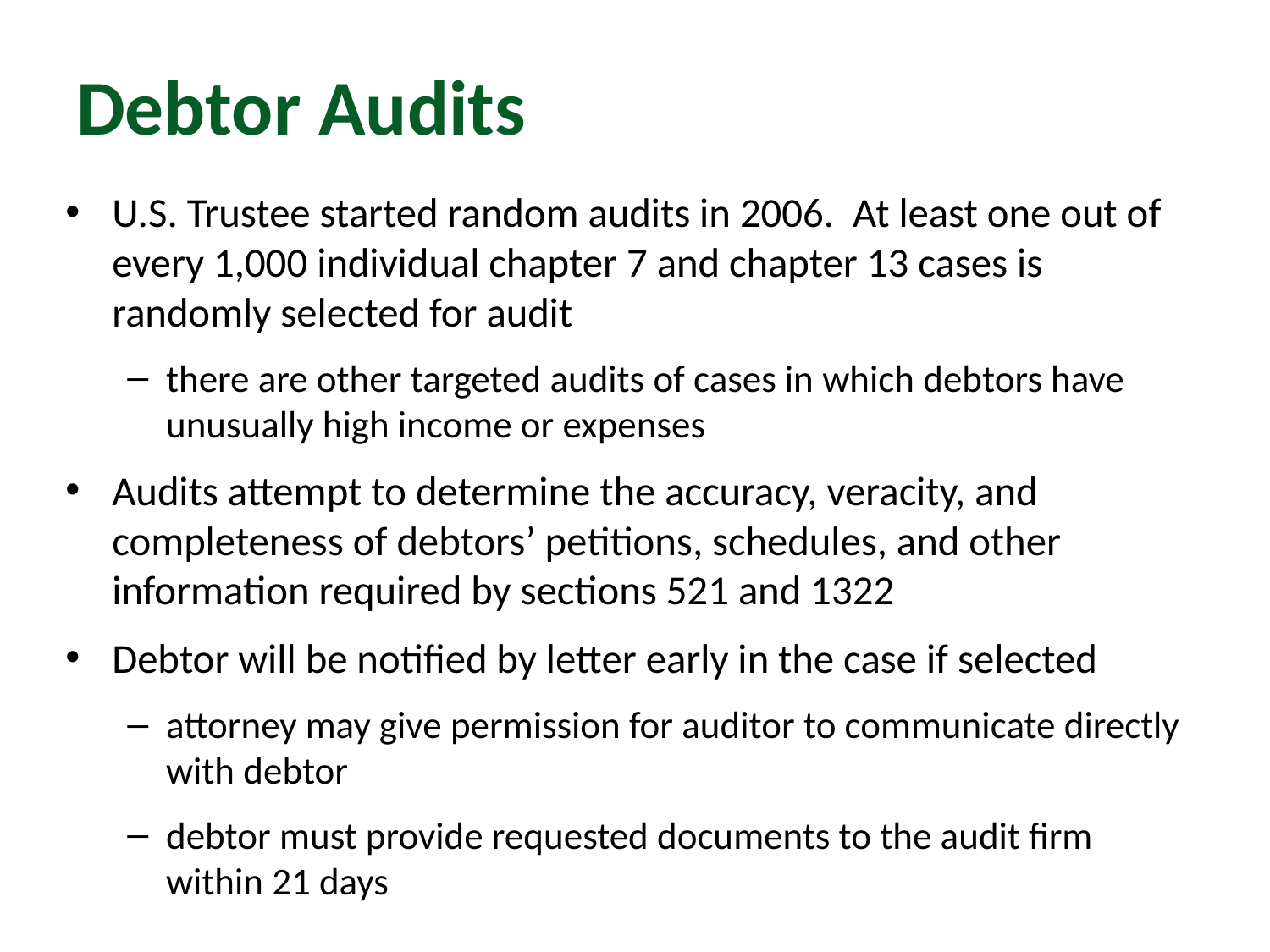

# Debtor Audits
U.S. Trustee started random audits in 2006.  At least one out of every 1,000 individual chapter 7 and chapter 13 cases is randomly selected for audit
there are other targeted audits of cases in which debtors have unusually high income or expenses
Audits attempt to determine the accuracy, veracity, and completeness of debtors’ petitions, schedules, and other information required by sections 521 and 1322
Debtor will be notified by letter early in the case if selected
attorney may give permission for auditor to communicate directly with debtor
debtor must provide requested documents to the audit firm within 21 days